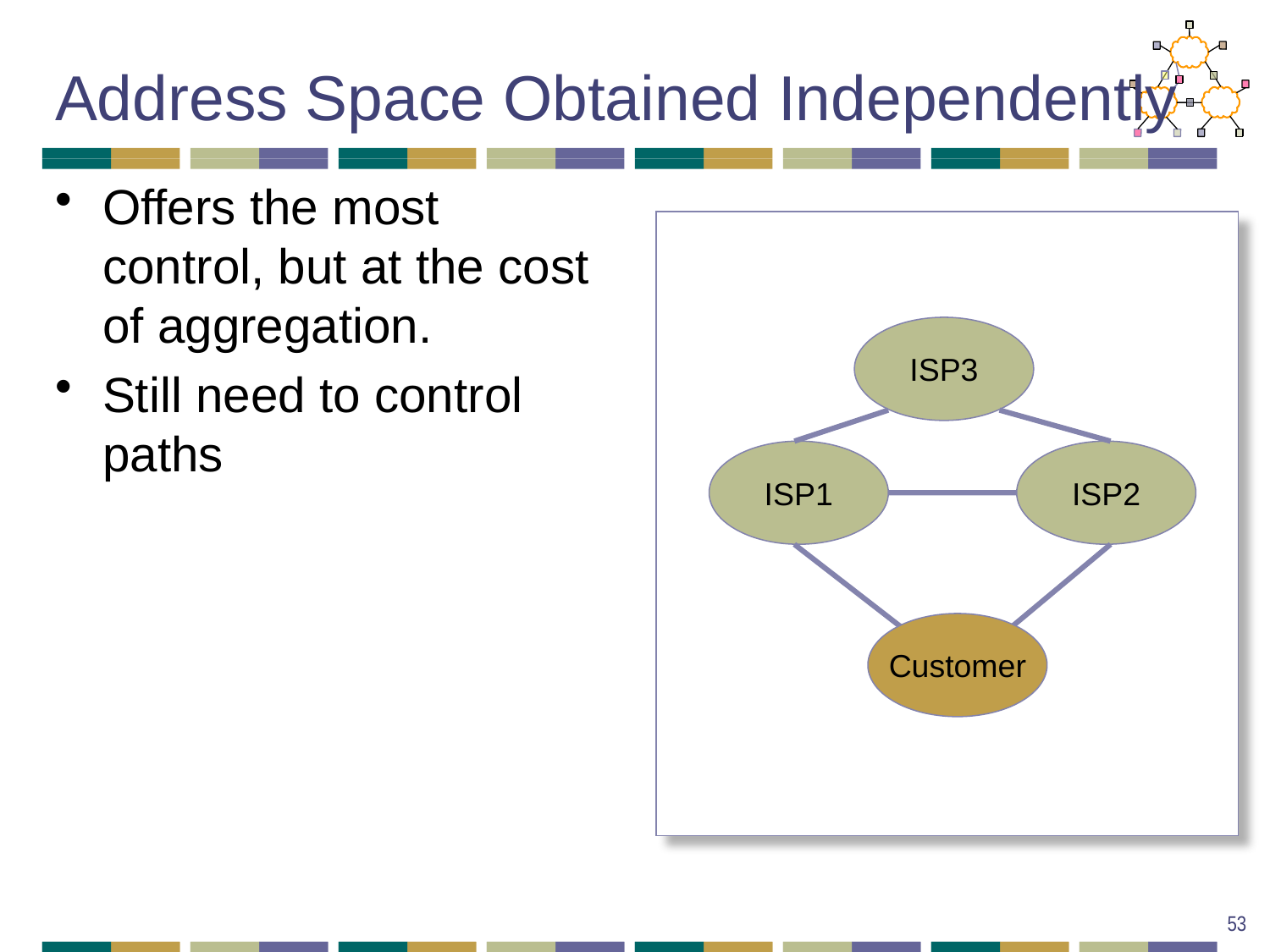

# Address Space Obtained Independently
Offers the most control, but at the cost of aggregation.
Still need to control paths

ISP3

ISP1
ISP2

Customer
53